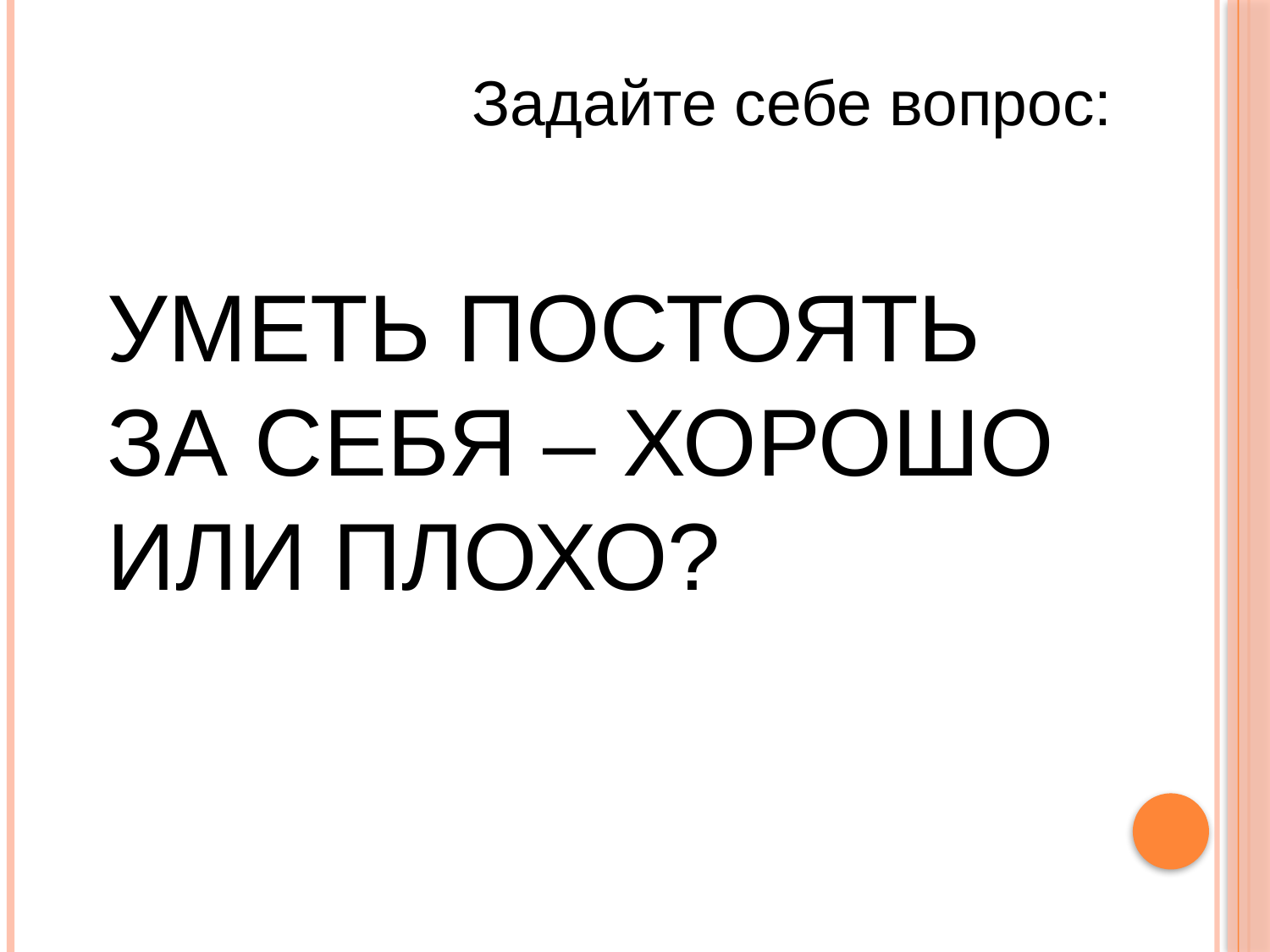

Задайте себе вопрос:
# Уметь постоять за себя – хорошо или плохо?